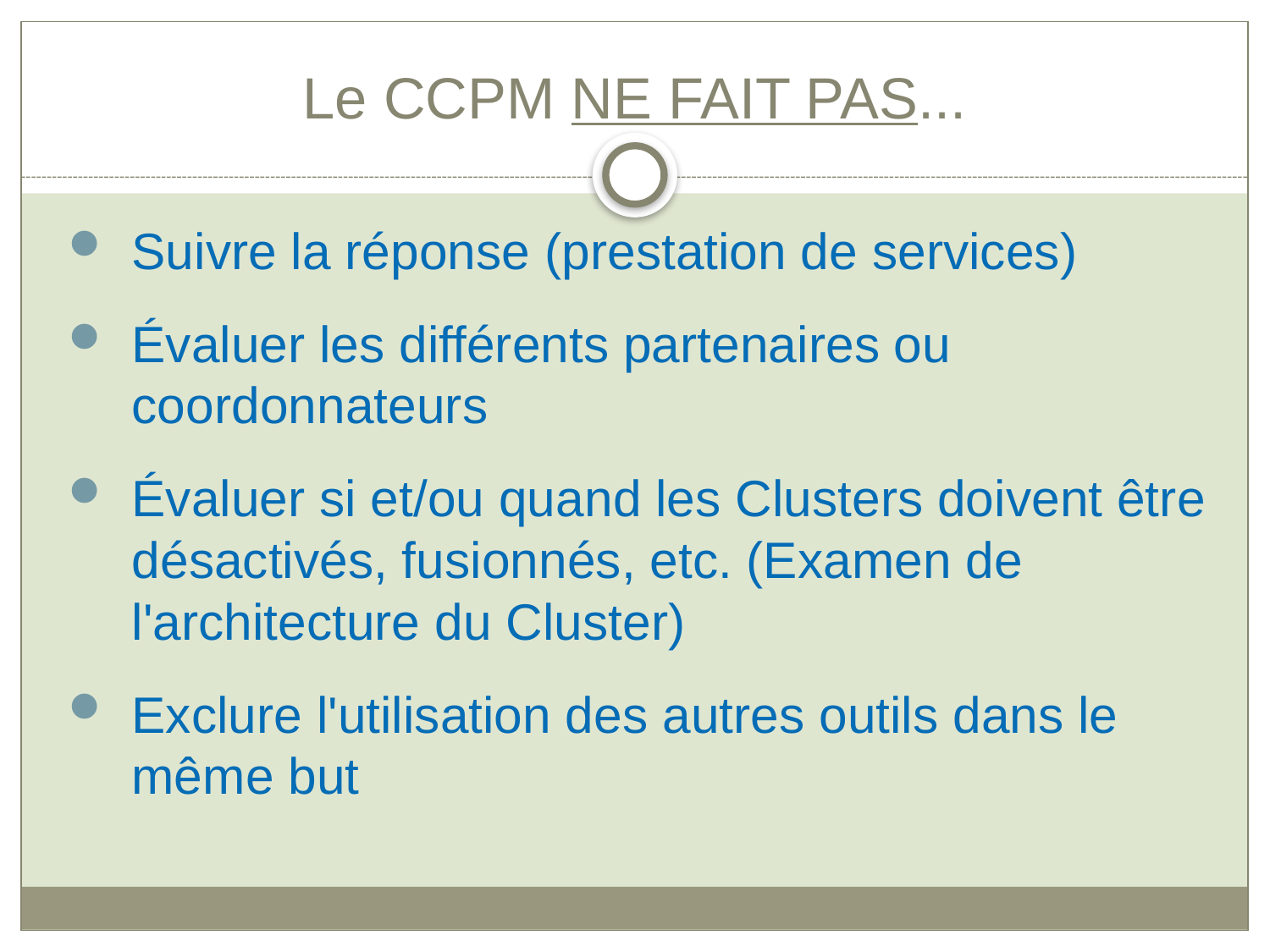

# Le CCPM NE FAIT PAS...
Suivre la réponse (prestation de services)
Évaluer les différents partenaires ou coordonnateurs
Évaluer si et/ou quand les Clusters doivent être désactivés, fusionnés, etc. (Examen de l'architecture du Cluster)
Exclure l'utilisation des autres outils dans le même but